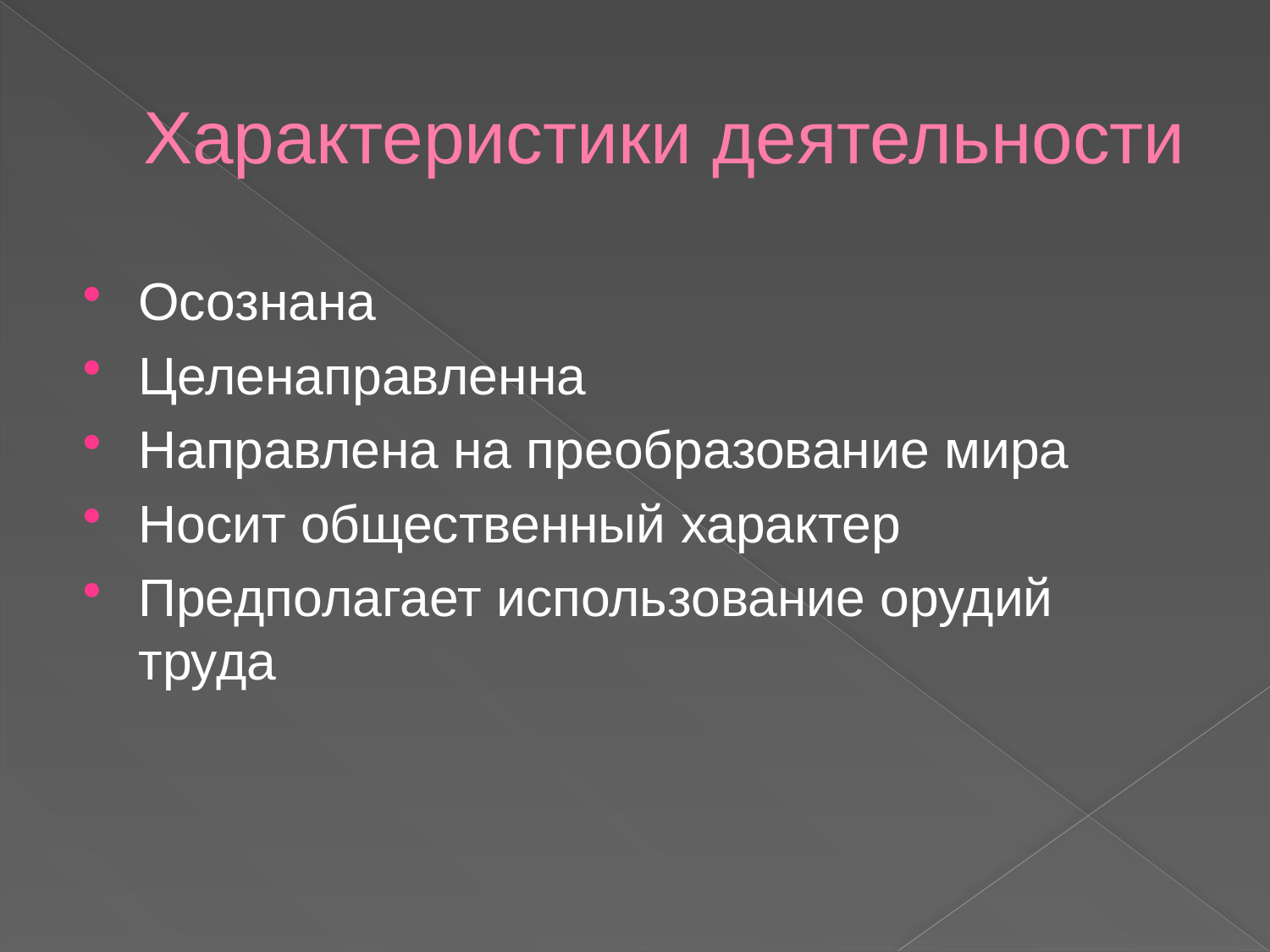

# Характеристики деятельности
Осознана
Целенаправленна
Направлена на преобразование мира
Носит общественный характер
Предполагает использование орудий труда